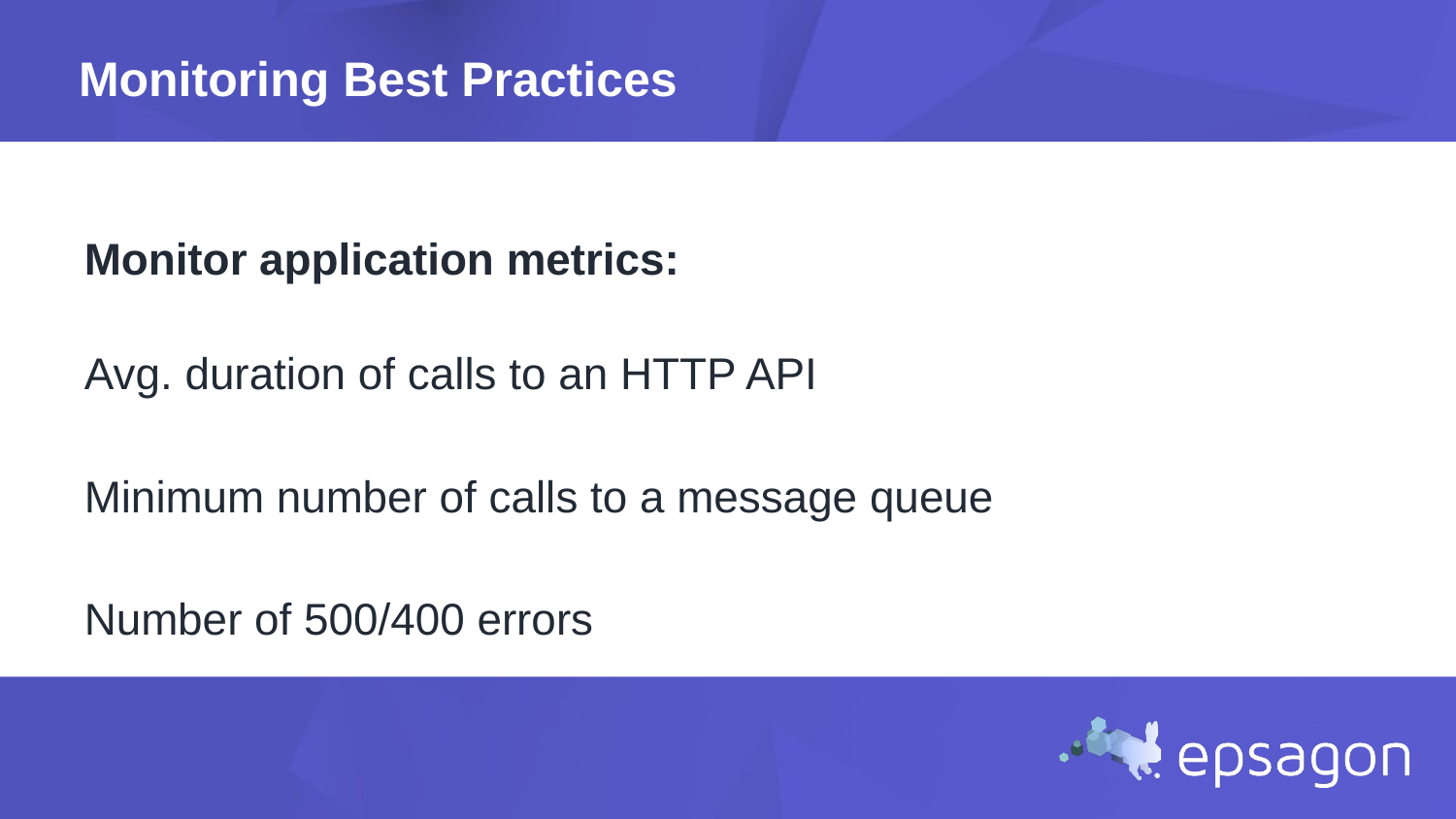

Monitoring Best Practices

Monitor application metrics:

Avg. duration of calls to an HTTP API

Minimum number of calls to a message queue

Number of 500/400 errors